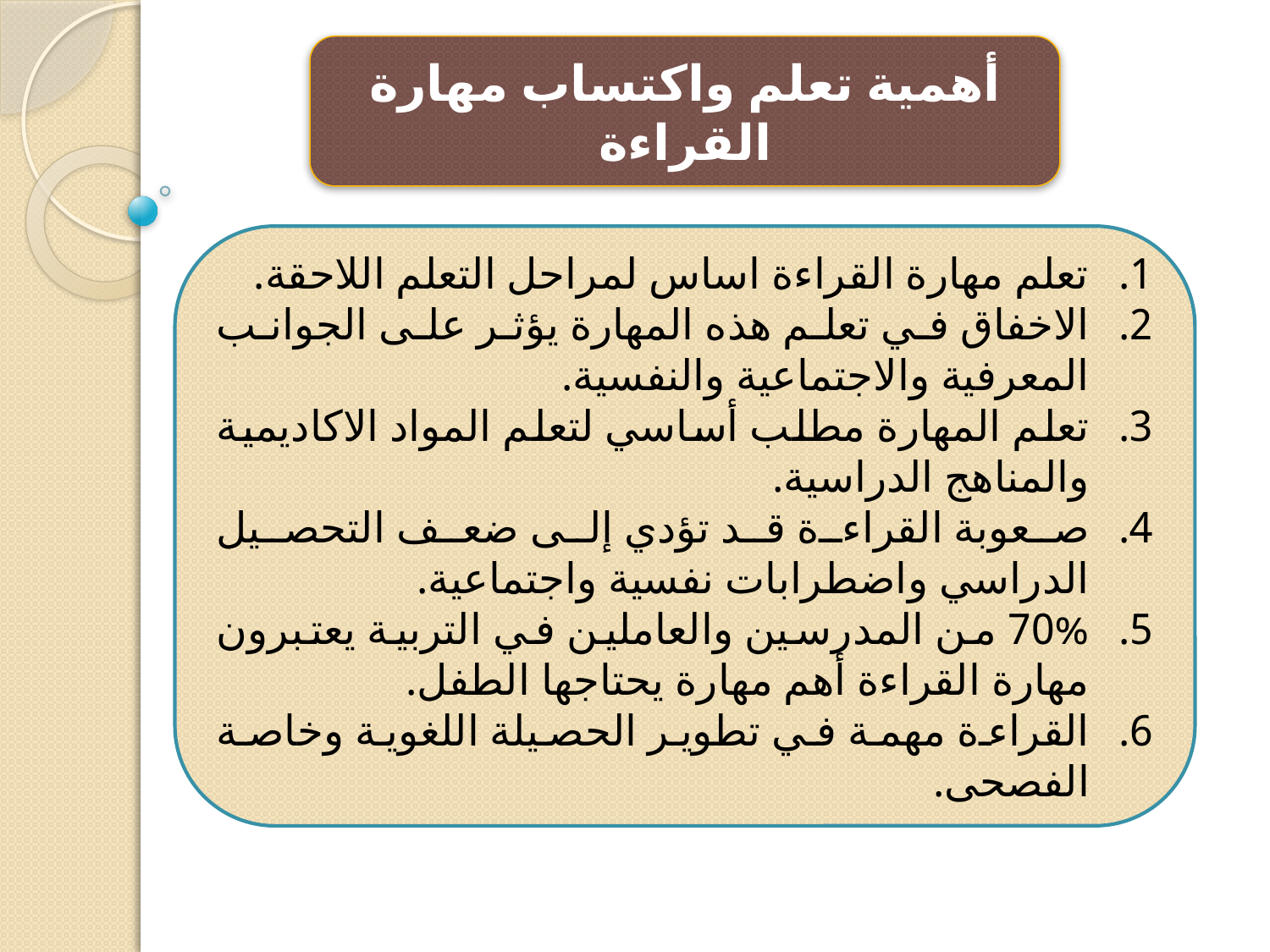

أهمية تعلم واكتساب مهارة القراءة
تعلم مهارة القراءة اساس لمراحل التعلم اللاحقة.
الاخفاق في تعلم هذه المهارة يؤثر على الجوانب المعرفية والاجتماعية والنفسية.
تعلم المهارة مطلب أساسي لتعلم المواد الاكاديمية والمناهج الدراسية.
صعوبة القراءة قد تؤدي إلى ضعف التحصيل الدراسي واضطرابات نفسية واجتماعية.
70% من المدرسين والعاملين في التربية يعتبرون مهارة القراءة أهم مهارة يحتاجها الطفل.
القراءة مهمة في تطوير الحصيلة اللغوية وخاصة الفصحى.